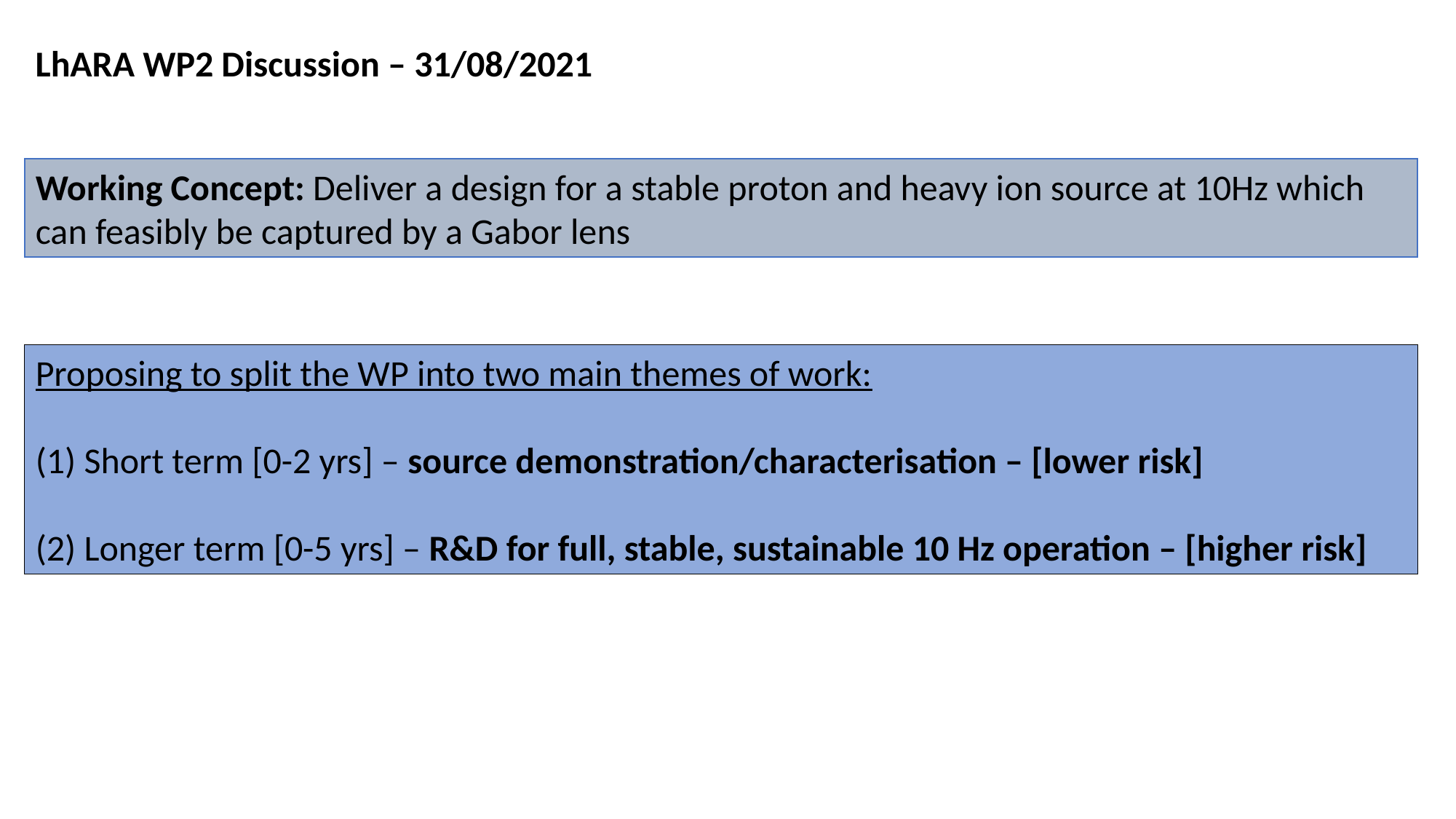

LhARA WP2 Discussion – 31/08/2021
Working Concept: Deliver a design for a stable proton and heavy ion source at 10Hz which can feasibly be captured by a Gabor lens
Proposing to split the WP into two main themes of work:

(1) Short term [0-2 yrs] – source demonstration/characterisation – [lower risk]

(2) Longer term [0-5 yrs] – R&D for full, stable, sustainable 10 Hz operation – [higher risk]